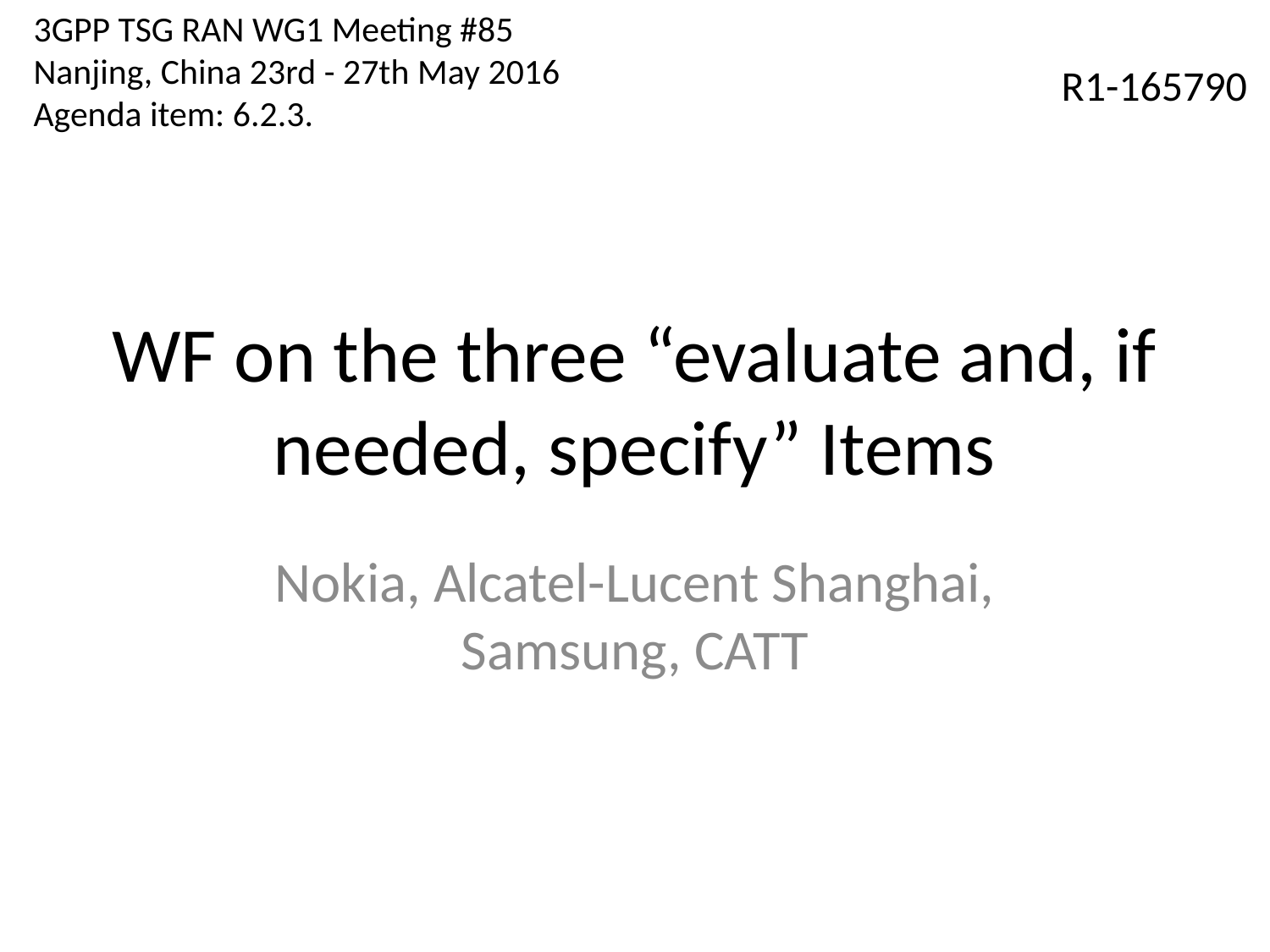

3GPP TSG RAN WG1 Meeting #85
Nanjing, China 23rd - 27th May 2016
Agenda item: 6.2.3.
R1-165790
# WF on the three “evaluate and, if needed, specify” Items
Nokia, Alcatel-Lucent Shanghai, Samsung, CATT